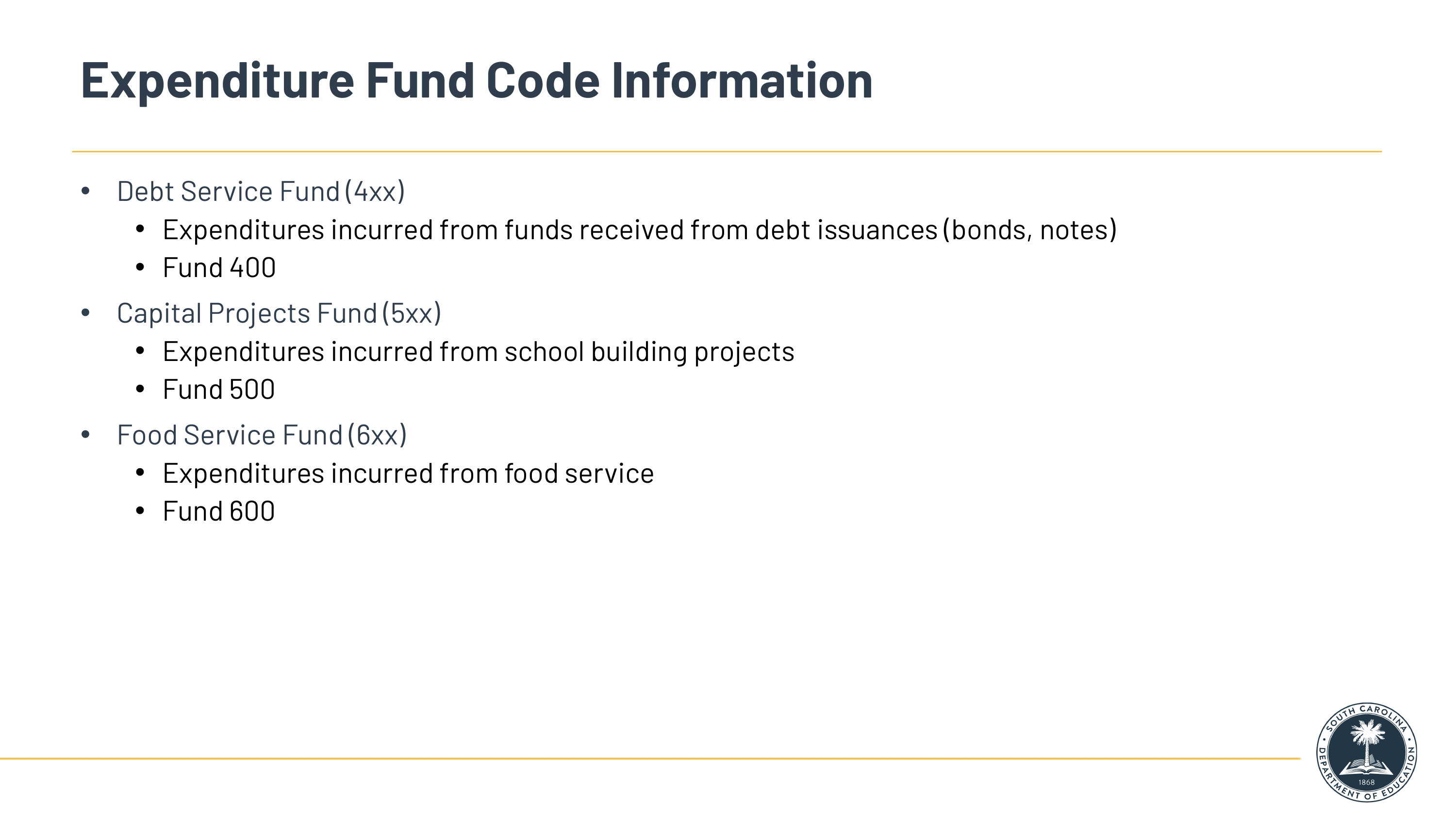

# Expenditure Fund Code Information
Debt Service Fund (4xx)
Expenditures incurred from funds received from debt issuances (bonds, notes)
Fund 400
Capital Projects Fund (5xx)
Expenditures incurred from school building projects
Fund 500
Food Service Fund (6xx)
Expenditures incurred from food service
Fund 600